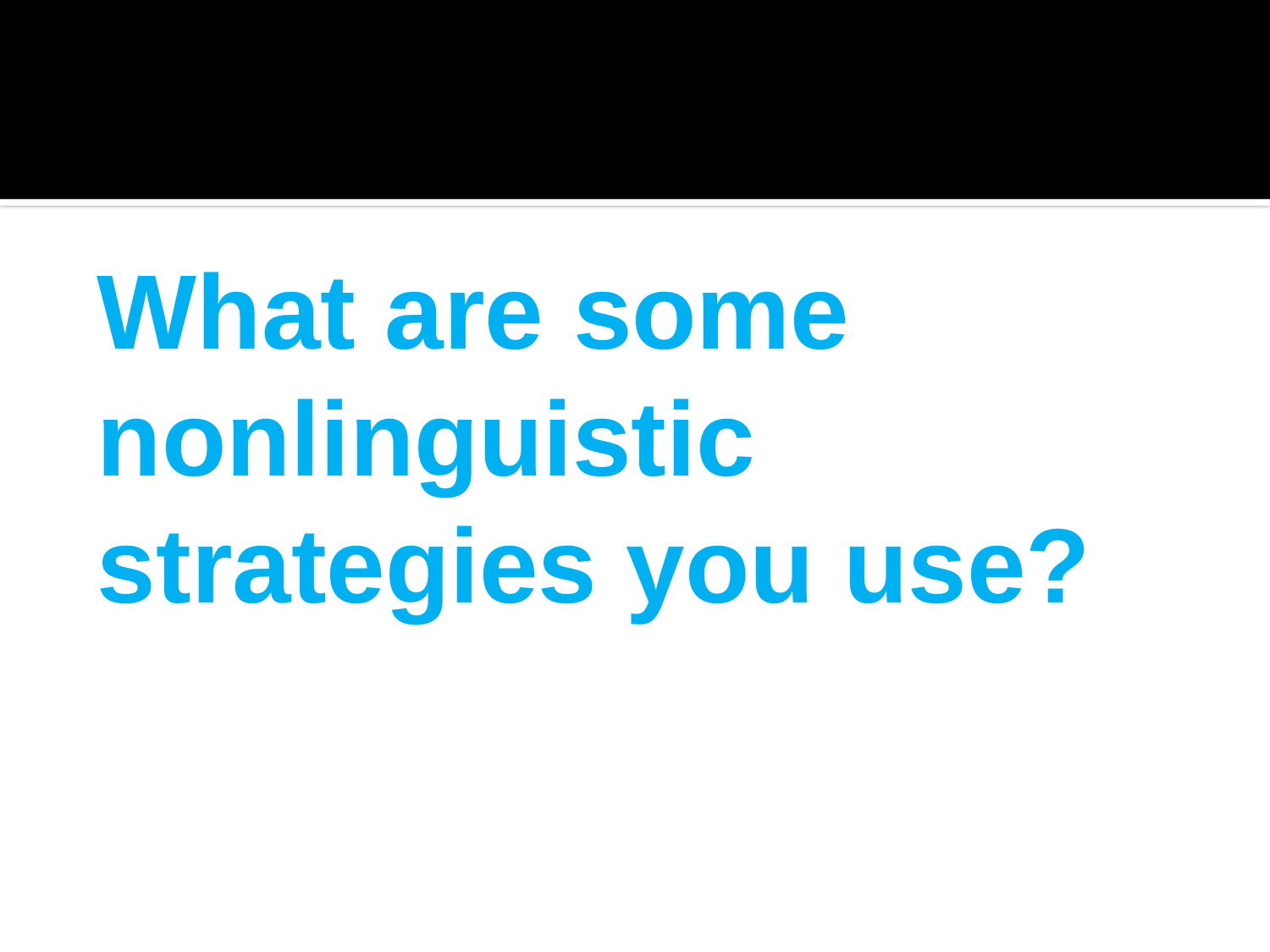

# What are some nonlinguistic strategies you use?